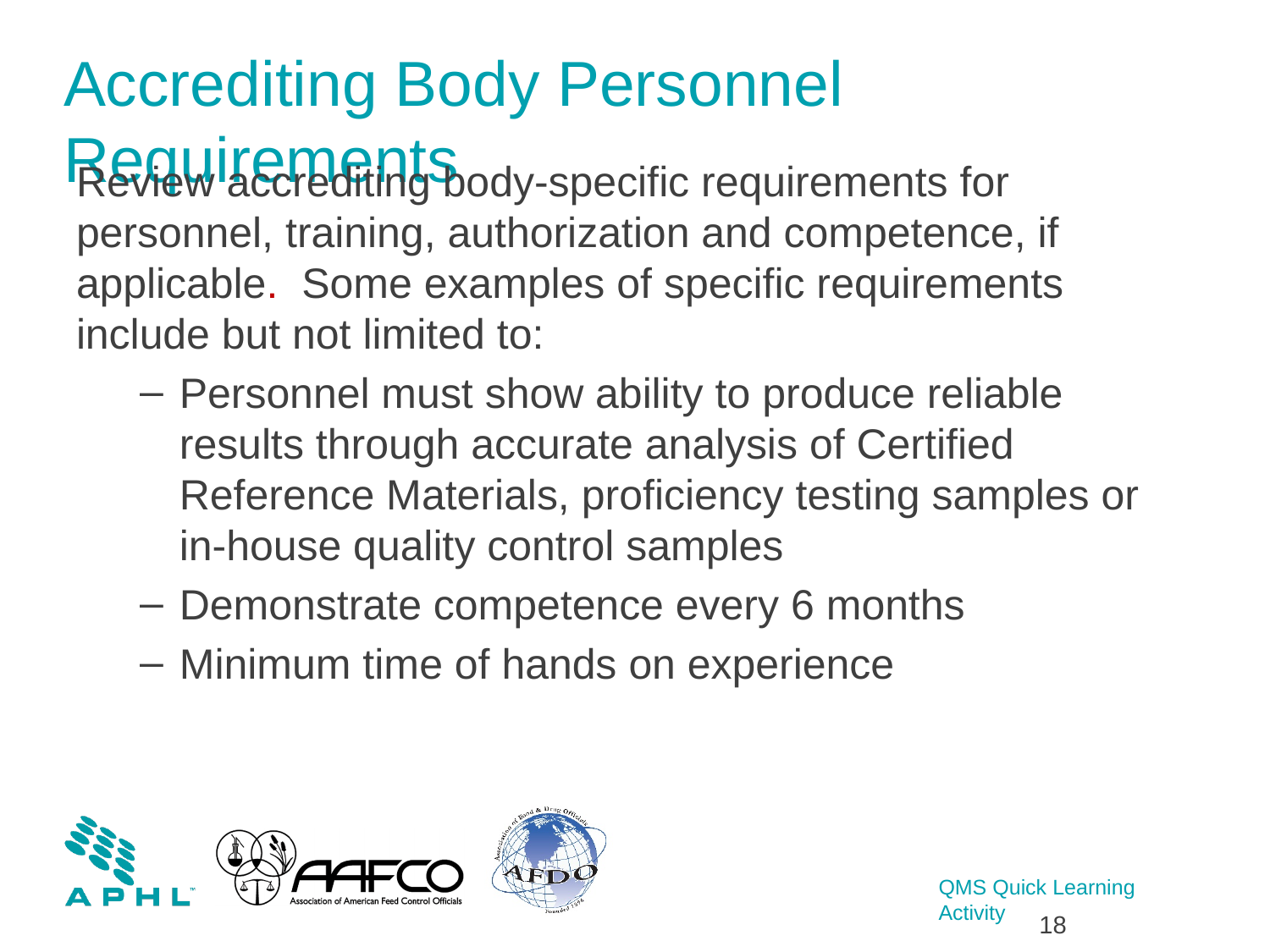

# Accrediting Body Personnel Requirements
Review accrediting body-specific requirements for personnel, training, authorization and competence, if applicable.  Some examples of specific requirements include but not limited to:
Personnel must show ability to produce reliable results through accurate analysis of Certified Reference Materials, proficiency testing samples or in-house quality control samples
Demonstrate competence every 6 months
Minimum time of hands on experience